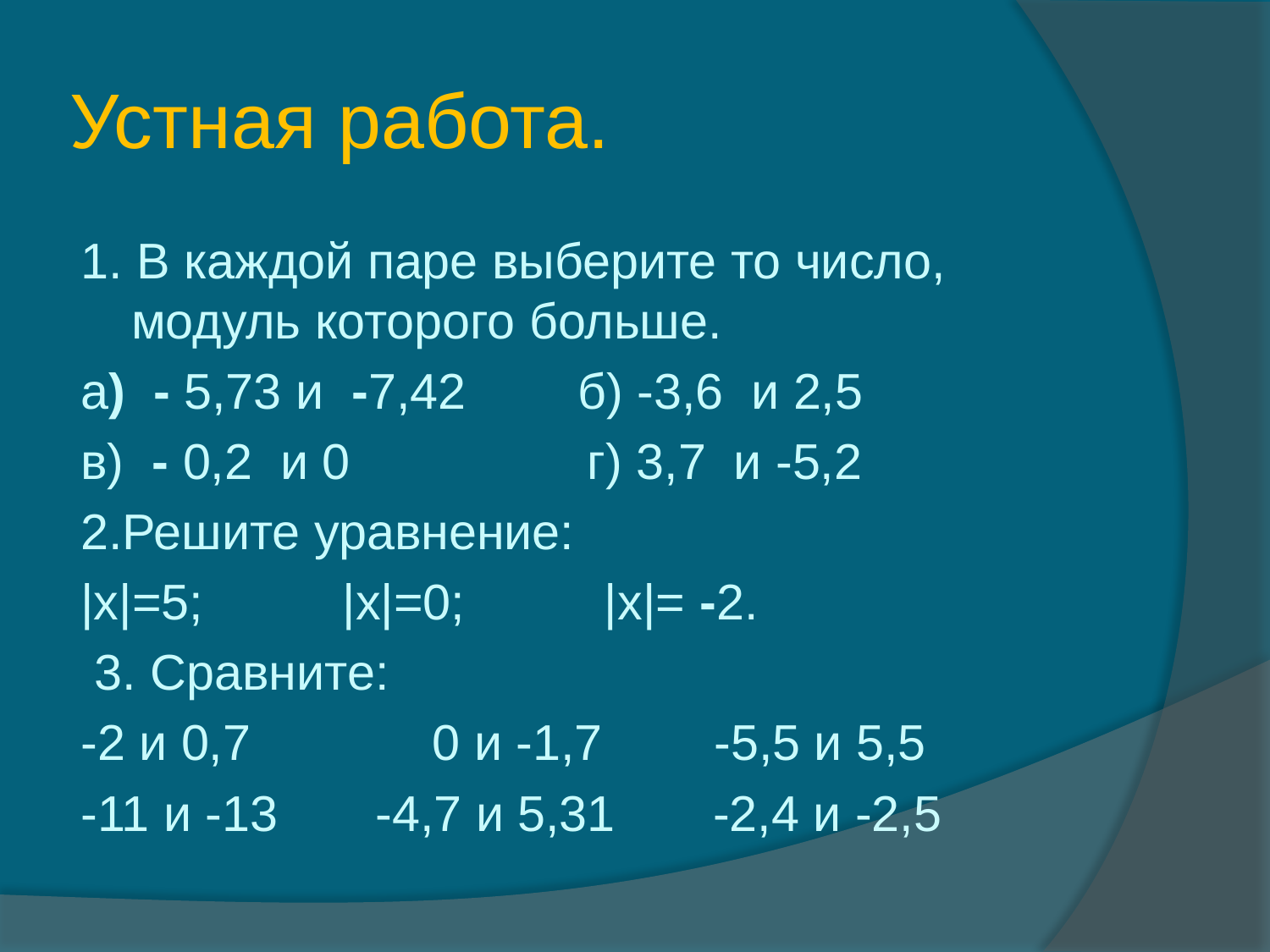

# Устная работа.
1. В каждой паре выберите то число, модуль которого больше.
а)  - 5,73 и  -7,42        б) -3,6  и 2,5
в)  - 0,2  и 0                 г) 3,7  и -5,2
2.Решите уравнение:
|х|=5;          |х|=0;          |х|= -2.
 3. Сравните:
-2 и 0,7             0 и -1,7        -5,5 и 5,5
-11 и -13       -4,7 и 5,31       -2,4 и -2,5